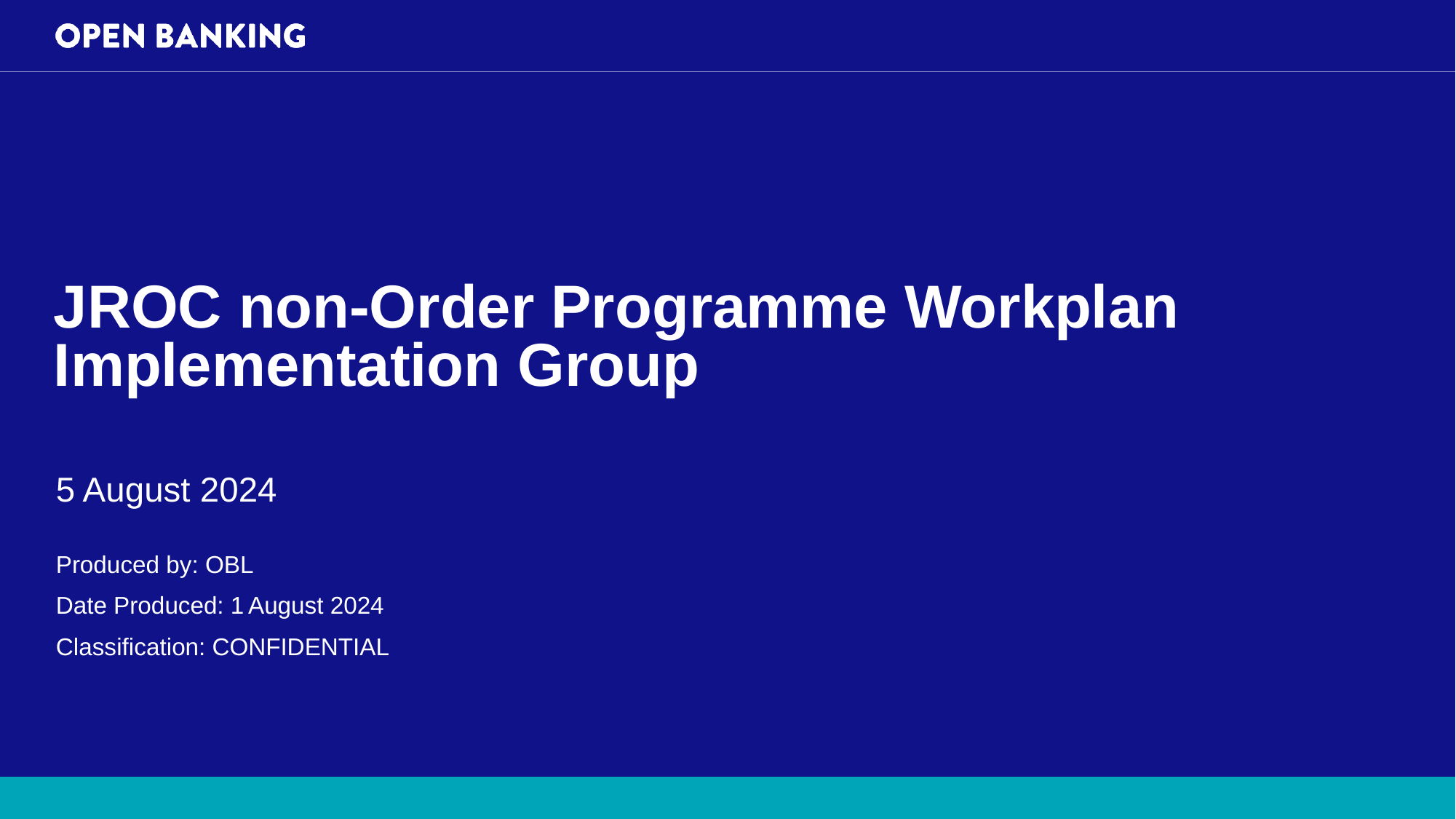

# JROC non-Order Programme Workplan Implementation Group
5 August 2024
Produced by: OBL
Date Produced: 1 August 2024
Classification: CONFIDENTIAL